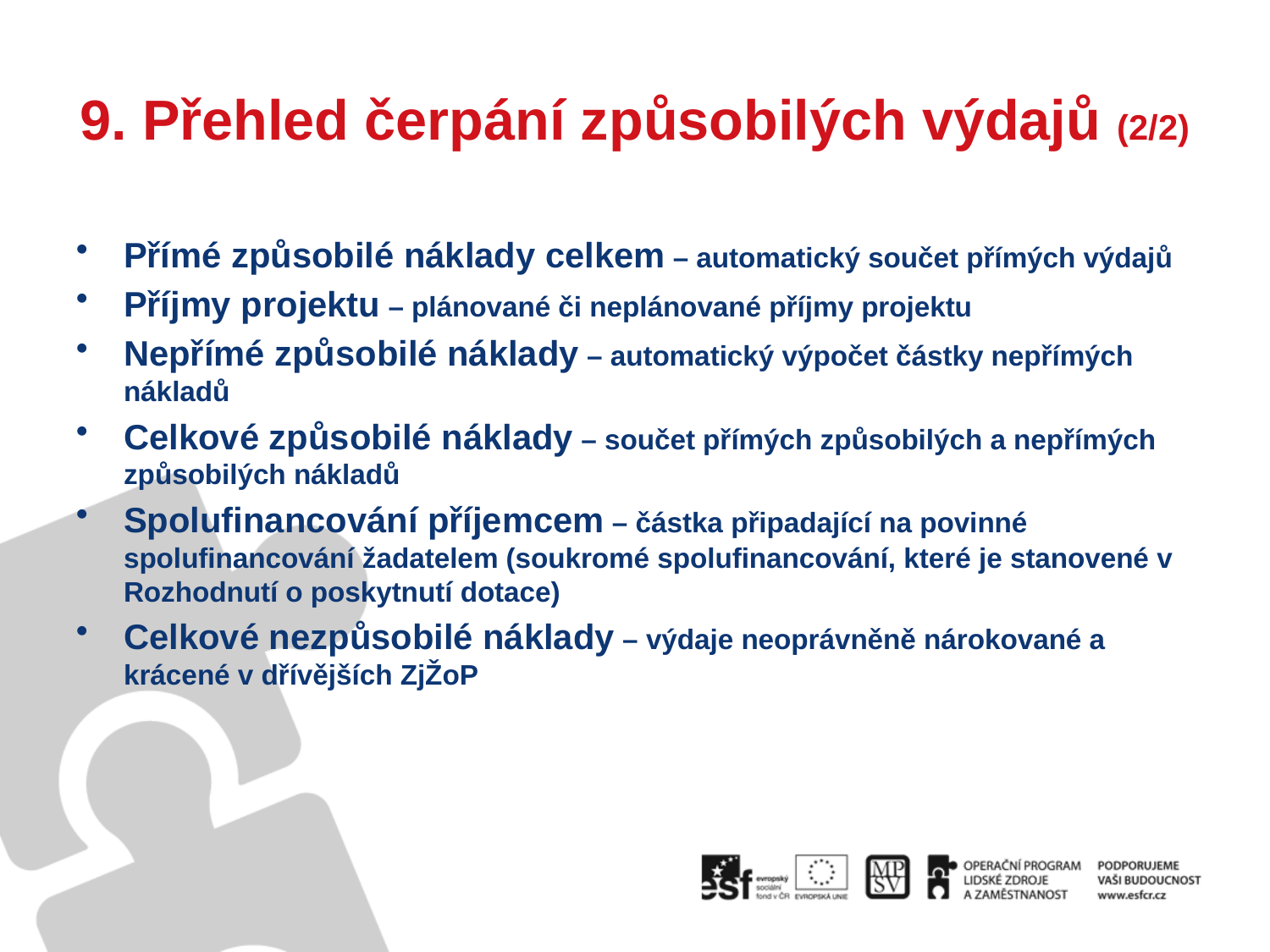

# 9. Přehled čerpání způsobilých výdajů (2/2)
Přímé způsobilé náklady celkem – automatický součet přímých výdajů
Příjmy projektu – plánované či neplánované příjmy projektu
Nepřímé způsobilé náklady – automatický výpočet částky nepřímých nákladů
Celkové způsobilé náklady – součet přímých způsobilých a nepřímých způsobilých nákladů
Spolufinancování příjemcem – částka připadající na povinné spolufinancování žadatelem (soukromé spolufinancování, které je stanovené v Rozhodnutí o poskytnutí dotace)
Celkové nezpůsobilé náklady – výdaje neoprávněně nárokované a krácené v dřívějších ZjŽoP